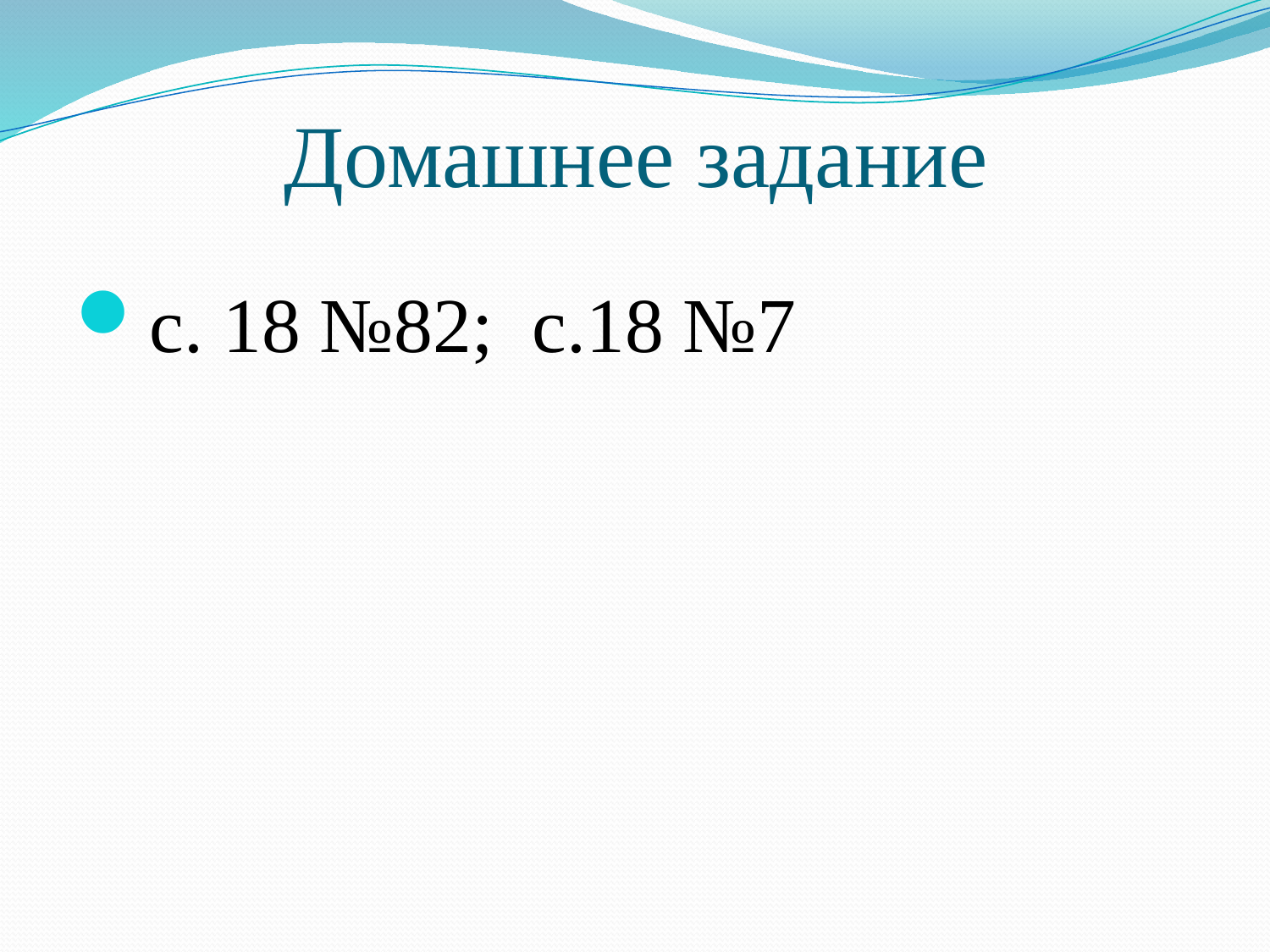

# Домашнее задание
с. 18 №82;  с.18 №7